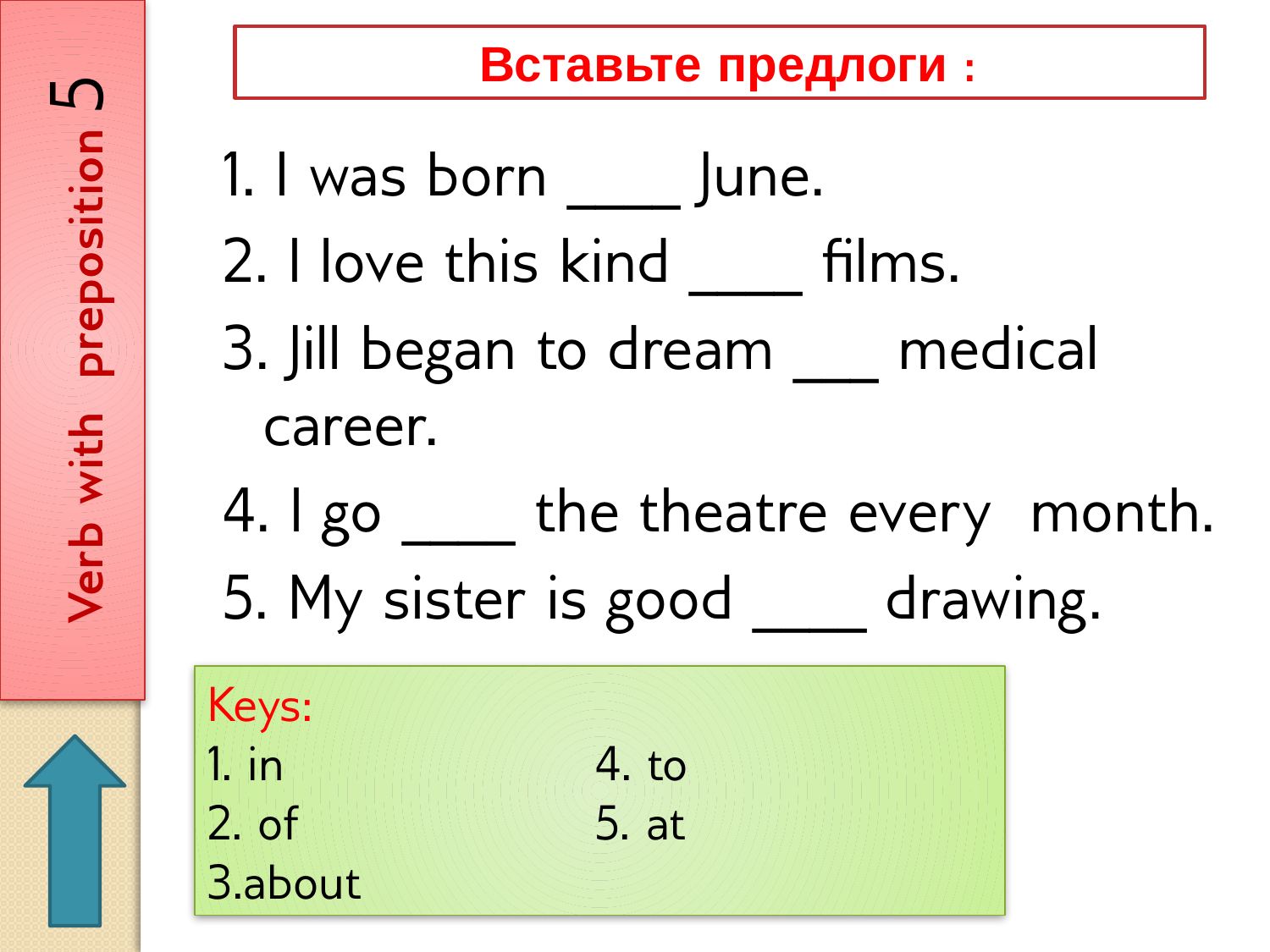

Verb with  preposition 5
 Вставьте предлоги :
1. I was born ____ June.
2. I love this kind ____ films.
3. Jill began to dream ___ medical career.
4. I go ____ the theatre every  month.
5. My sister is good ____ drawing.

Keys:
1. in                     4. to
2. of                    5. at
3.about